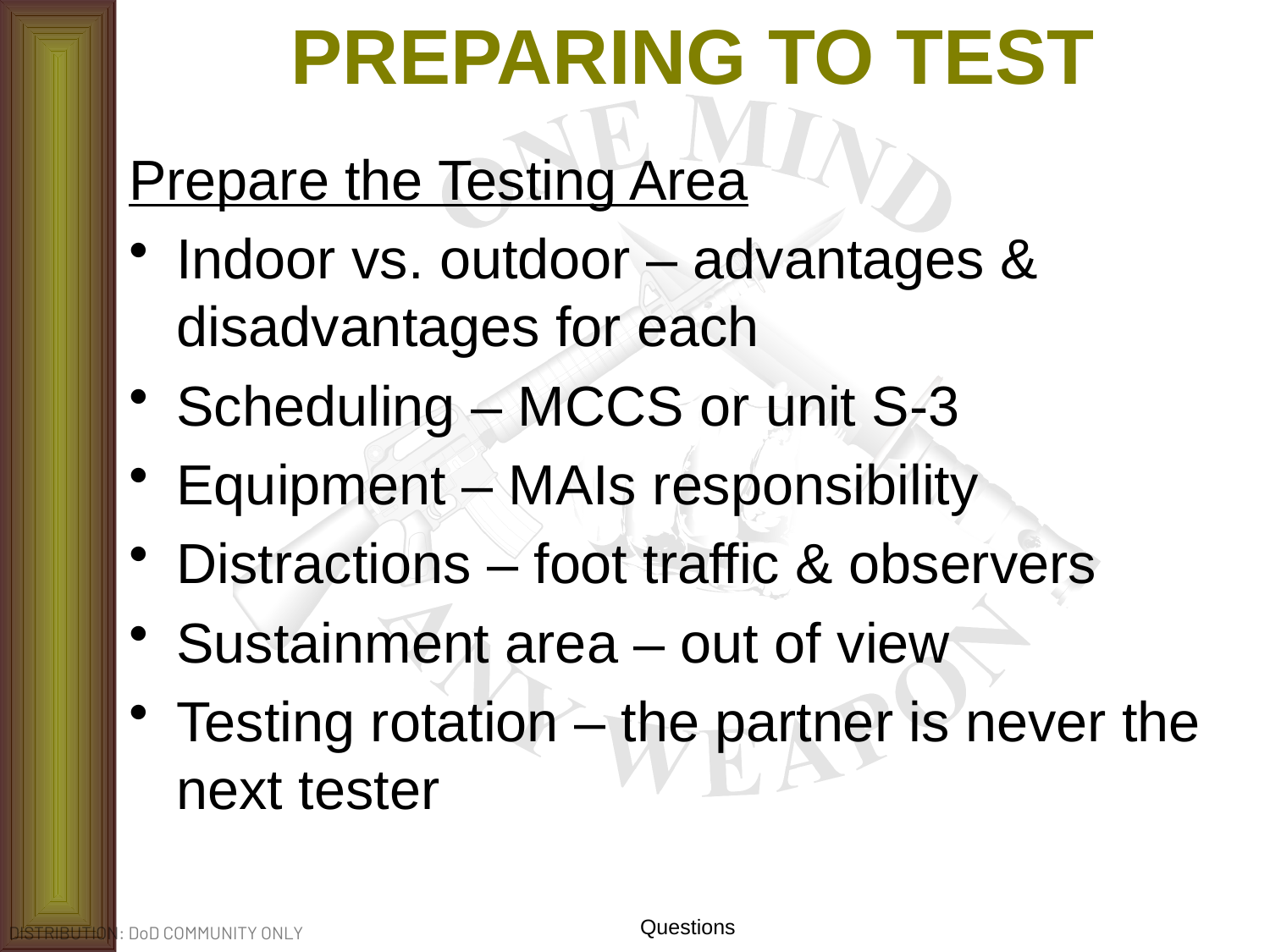

# PREPARING TO TEST
Prepare the Testing Area
Indoor vs. outdoor – advantages & disadvantages for each
Scheduling – MCCS or unit S-3
Equipment – MAIs responsibility
Distractions – foot traffic & observers
Sustainment area – out of view
Testing rotation – the partner is never the next tester
Questions